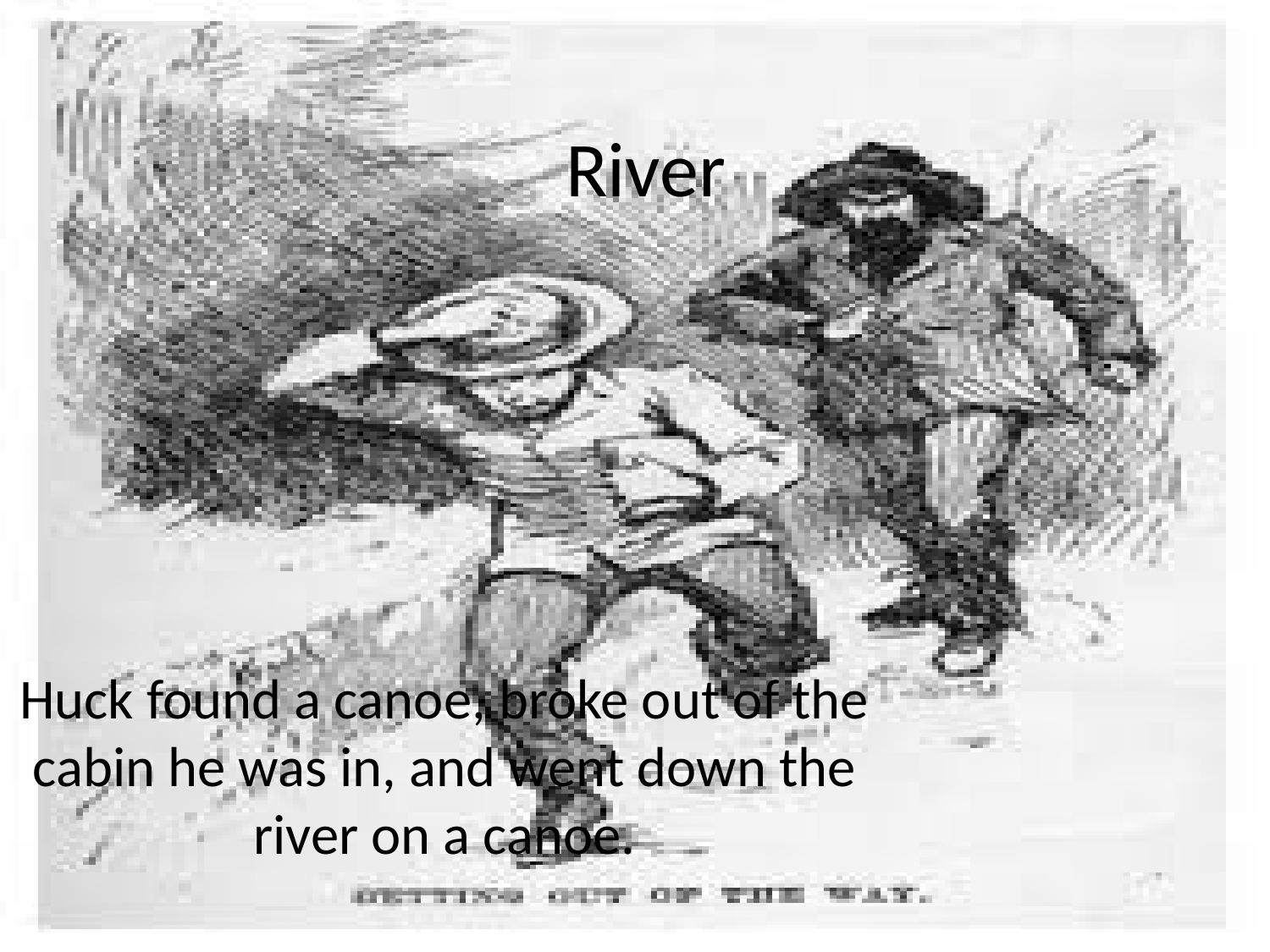

# River
Huck found a canoe, broke out of the cabin he was in, and went down the river on a canoe.